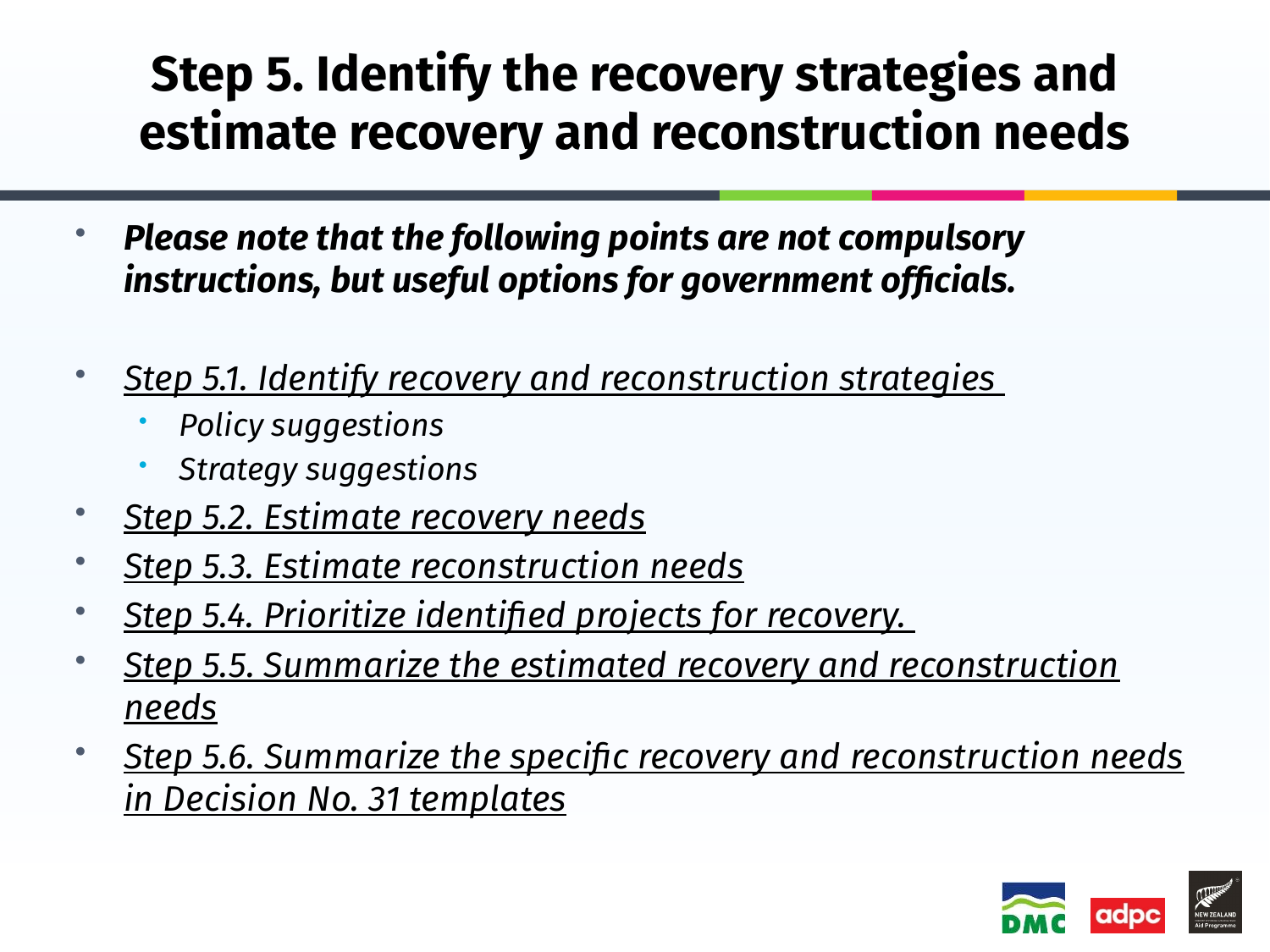

# Step 5. Identify the recovery strategies and estimate recovery and reconstruction needs
Please note that the following points are not compulsory instructions, but useful options for government officials.

Step 5.1. Identify recovery and reconstruction strategies
Policy suggestions
Strategy suggestions
Step 5.2. Estimate recovery needs
Step 5.3. Estimate reconstruction needs
Step 5.4. Prioritize identified projects for recovery.
Step 5.5. Summarize the estimated recovery and reconstruction needs
Step 5.6. Summarize the specific recovery and reconstruction needs in Decision No. 31 templates